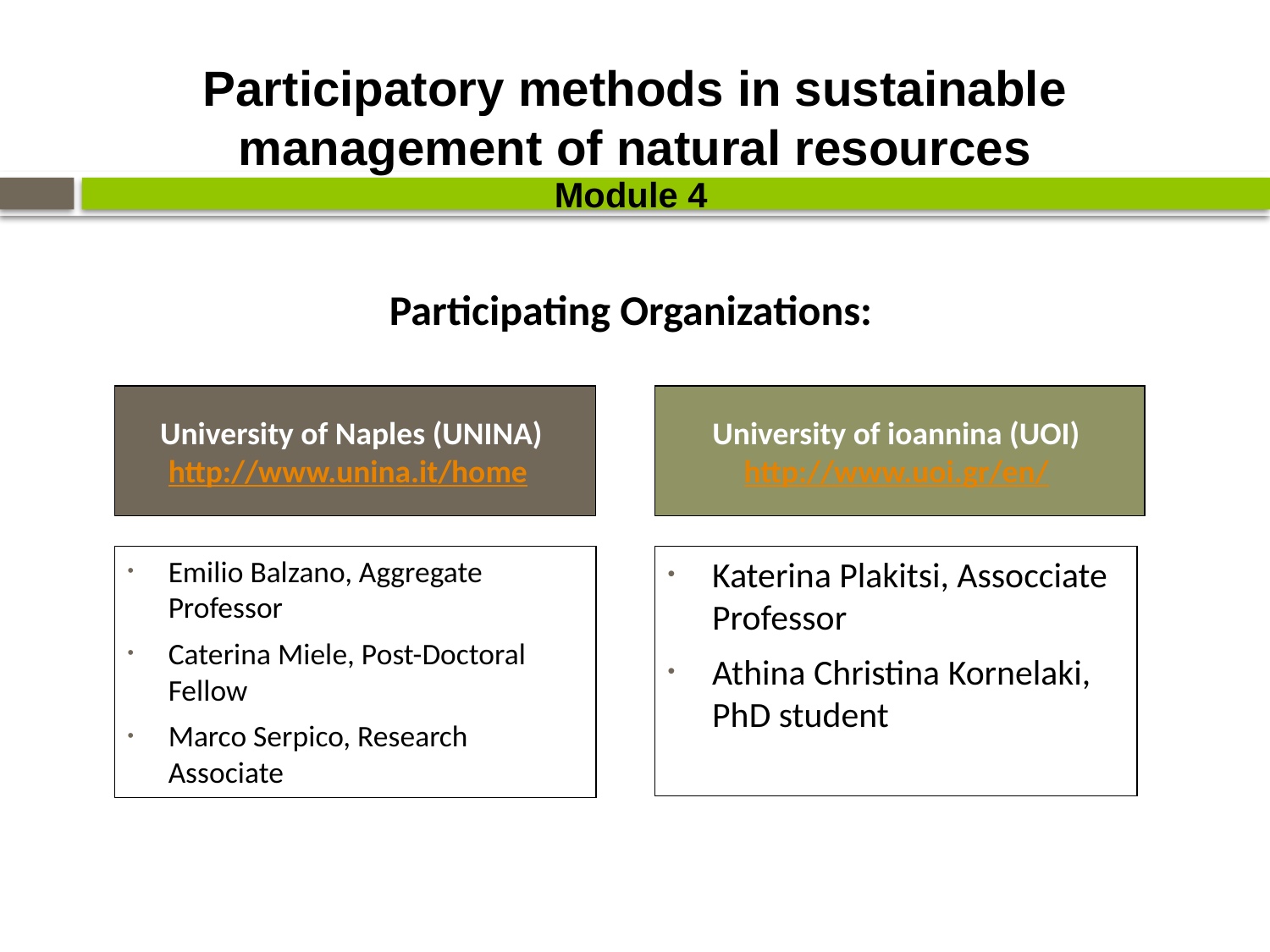

# Participatory methods in sustainable management of natural resources
Module 4
Participating Organizations:
University of Naples (UNINA) http://www.unina.it/home
University of ioannina (UOI) http://www.uoi.gr/en/
Emilio Balzano, Aggregate Professor
Caterina Miele, Post-Doctoral Fellow
Marco Serpico, Research Associate

Katerina Plakitsi, Assocciate Professor
Athina Christina Kornelaki, PhD student

2